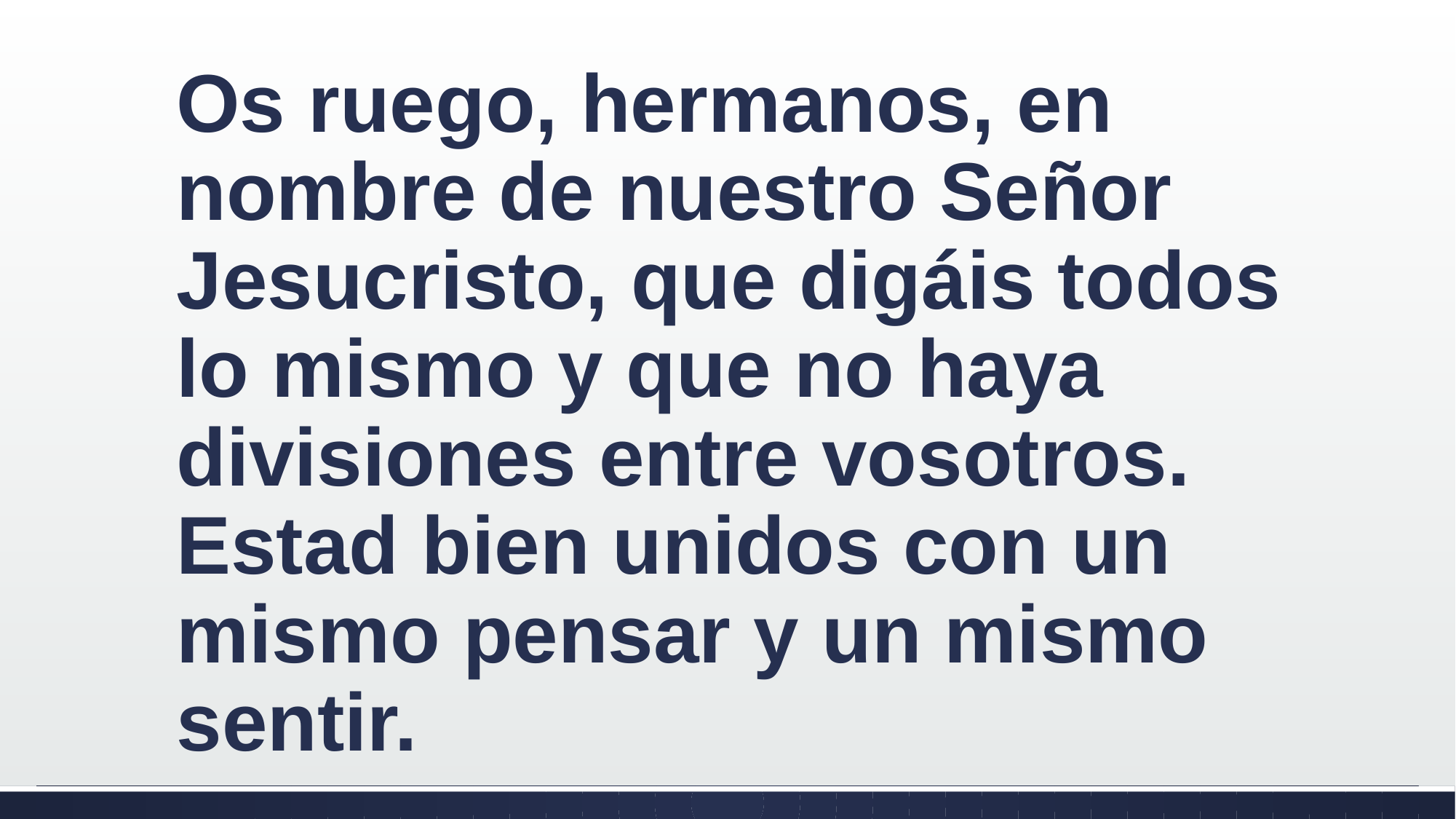

#
Os ruego, hermanos, en nombre de nuestro Señor Jesucristo, que digáis todos lo mismo y que no haya divisiones entre vosotros. Estad bien unidos con un mismo pensar y un mismo sentir.